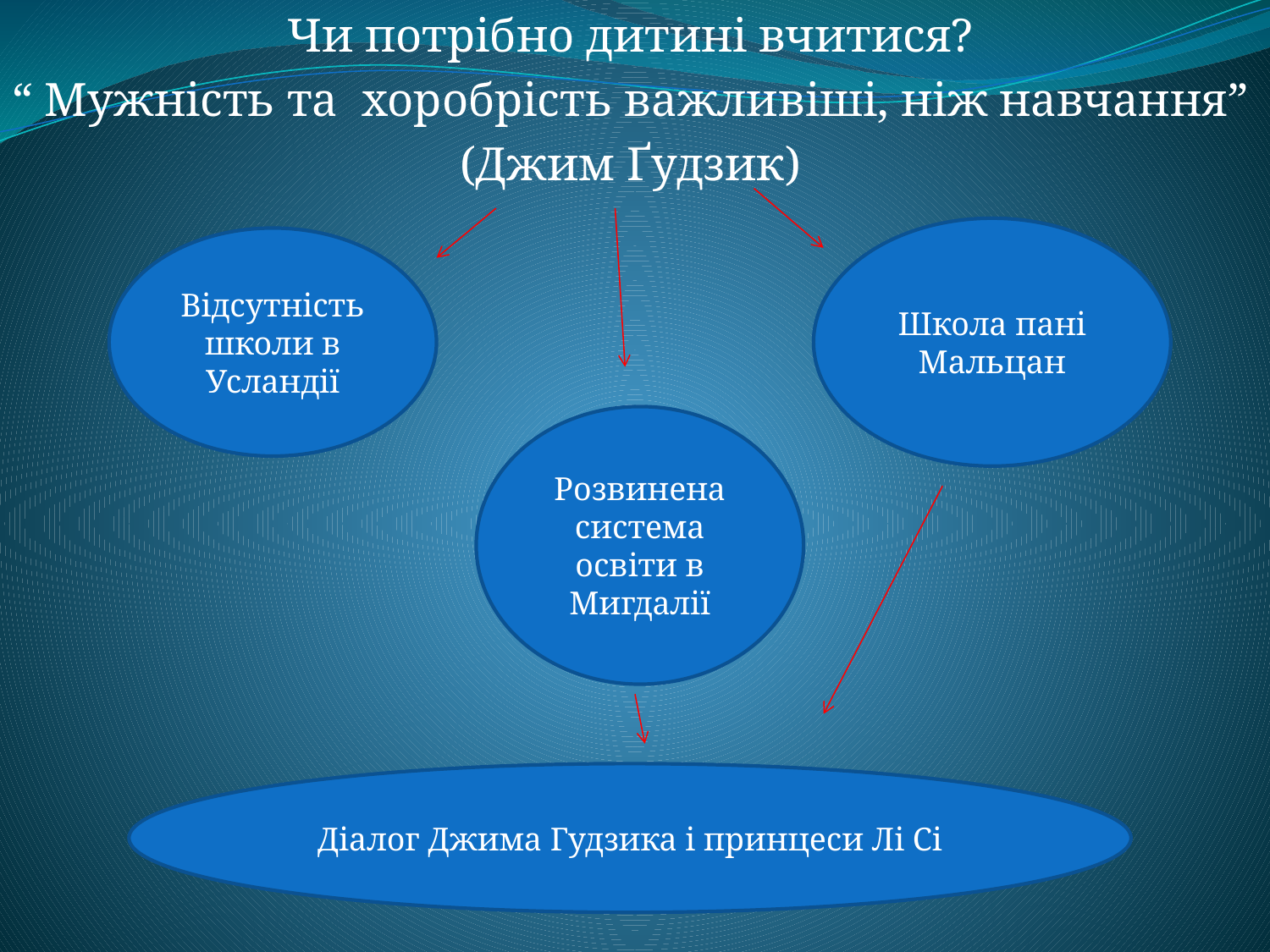

Чи потрібно дитині вчитися?
“ Мужність та  хоробрість важливіші, ніж навчання”
(Джим Ґудзик)
#
Школа пані Мальцан
Відсутність школи в Усландії
Розвинена система освіти в Мигдалії
Діалог Джима Гудзика і принцеси Лі Сі